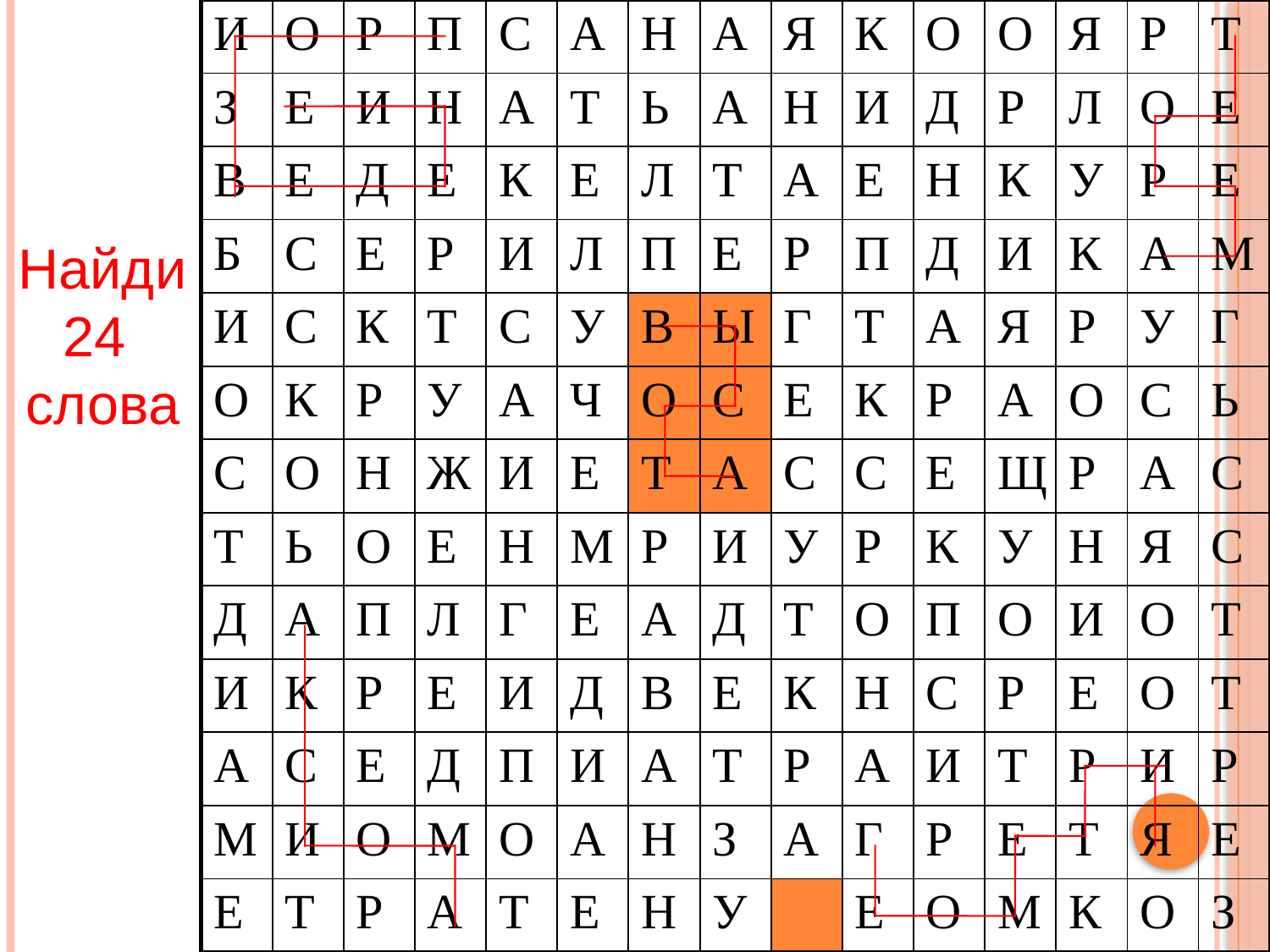

| И | О | Р | П | С | А | Н | А | Я | К | О | О | Я | Р | Т |
| --- | --- | --- | --- | --- | --- | --- | --- | --- | --- | --- | --- | --- | --- | --- |
| З | Е | И | Н | А | Т | Ь | А | Н | И | Д | Р | Л | О | Е |
| В | Е | Д | Е | К | Е | Л | Т | А | Е | Н | К | У | Р | Е |
| Б | С | Е | Р | И | Л | П | Е | Р | П | Д | И | К | А | М |
| И | С | К | Т | С | У | В | Ы | Г | Т | А | Я | Р | У | Г |
| О | К | Р | У | А | Ч | О | С | Е | К | Р | А | О | С | Ь |
| С | О | Н | Ж | И | Е | Т | А | С | С | Е | Щ | Р | А | С |
| Т | Ь | О | Е | Н | М | Р | И | У | Р | К | У | Н | Я | С |
| Д | А | П | Л | Г | Е | А | Д | Т | О | П | О | И | О | Т |
| И | К | Р | Е | И | Д | В | Е | К | Н | С | Р | Е | О | Т |
| А | С | Е | Д | П | И | А | Т | Р | А | И | Т | Р | И | Р |
| М | И | О | М | О | А | Н | З | А | Г | Р | Е | Т | Я | Е |
| Е | Т | Р | А | Т | Е | Н | У |  | Е | О | М | К | О | З |

Найди
24
слова